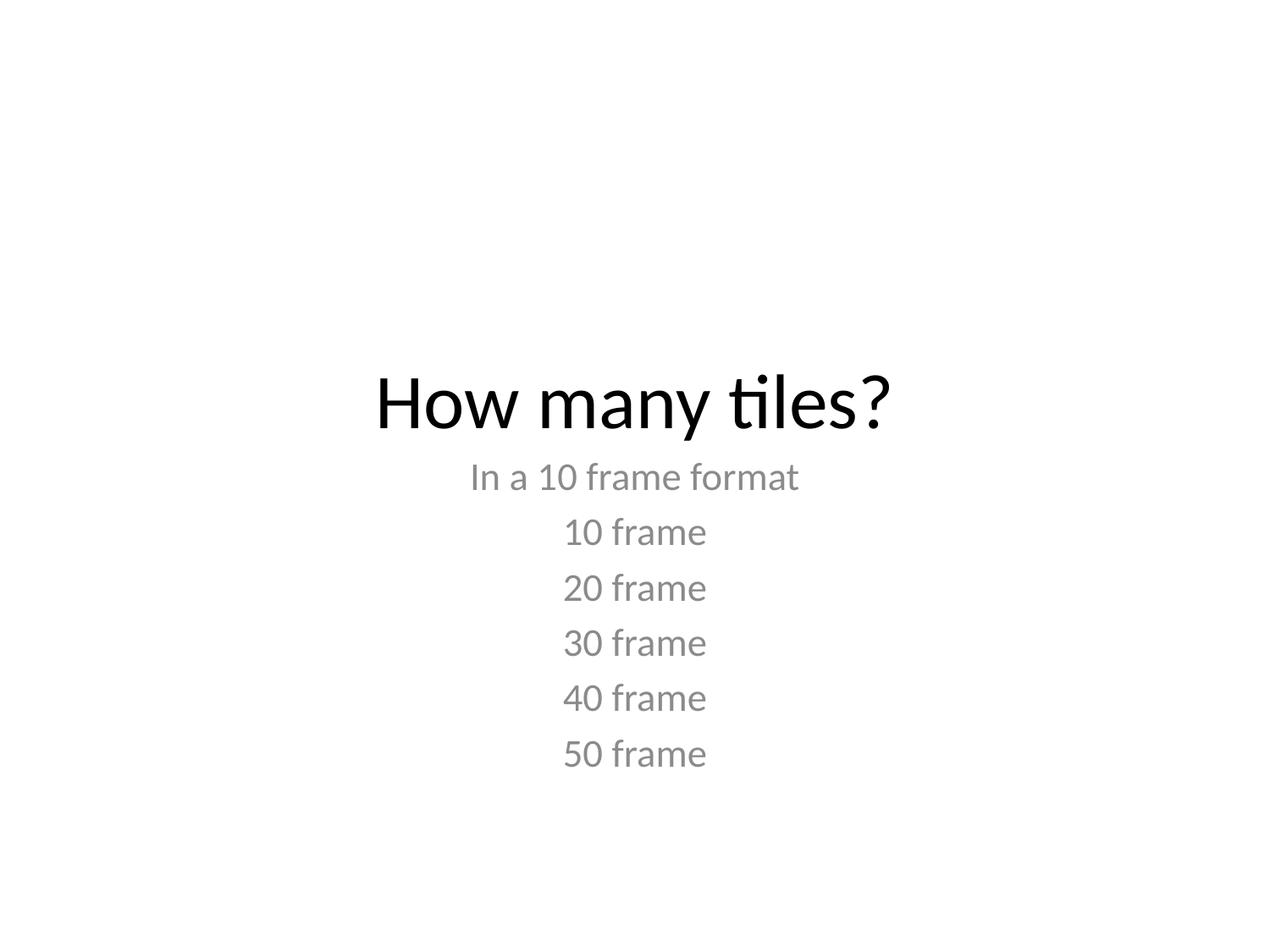

# How many tiles?
In a 10 frame format
10 frame
20 frame
30 frame
40 frame
50 frame